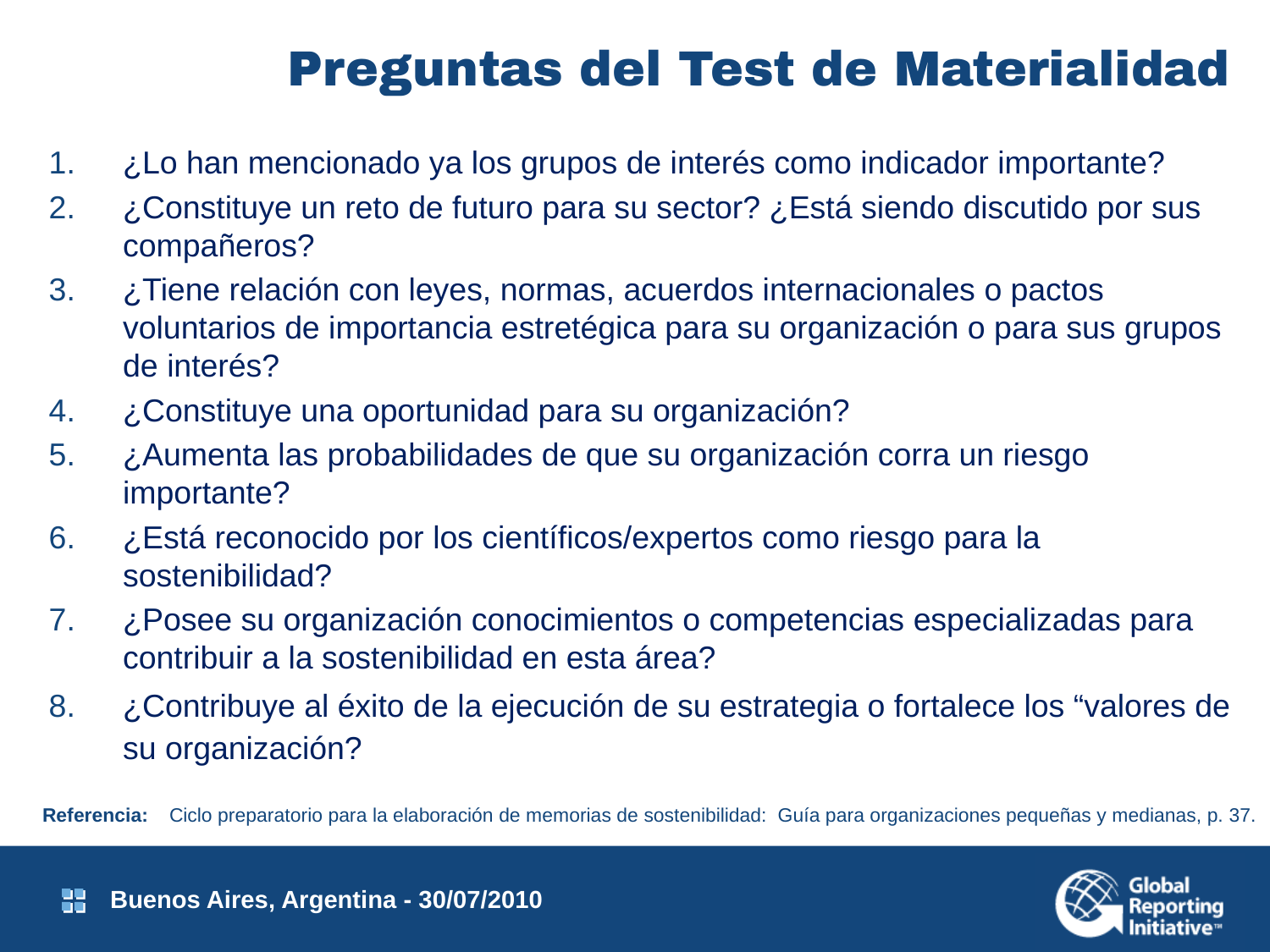

Preguntas del Test de Materialidad
¿Lo han mencionado ya los grupos de interés como indicador importante?
¿Constituye un reto de futuro para su sector? ¿Está siendo discutido por sus compañeros?
¿Tiene relación con leyes, normas, acuerdos internacionales o pactos voluntarios de importancia estretégica para su organización o para sus grupos de interés?
¿Constituye una oportunidad para su organización?
¿Aumenta las probabilidades de que su organización corra un riesgo importante?
¿Está reconocido por los científicos/expertos como riesgo para la sostenibilidad?
¿Posee su organización conocimientos o competencias especializadas para contribuir a la sostenibilidad en esta área?
¿Contribuye al éxito de la ejecución de su estrategia o fortalece los “valores de su organización?
Referencia: 	Ciclo preparatorio para la elaboración de memorias de sostenibilidad:  Guía para organizaciones pequeñas y medianas, p. 37.